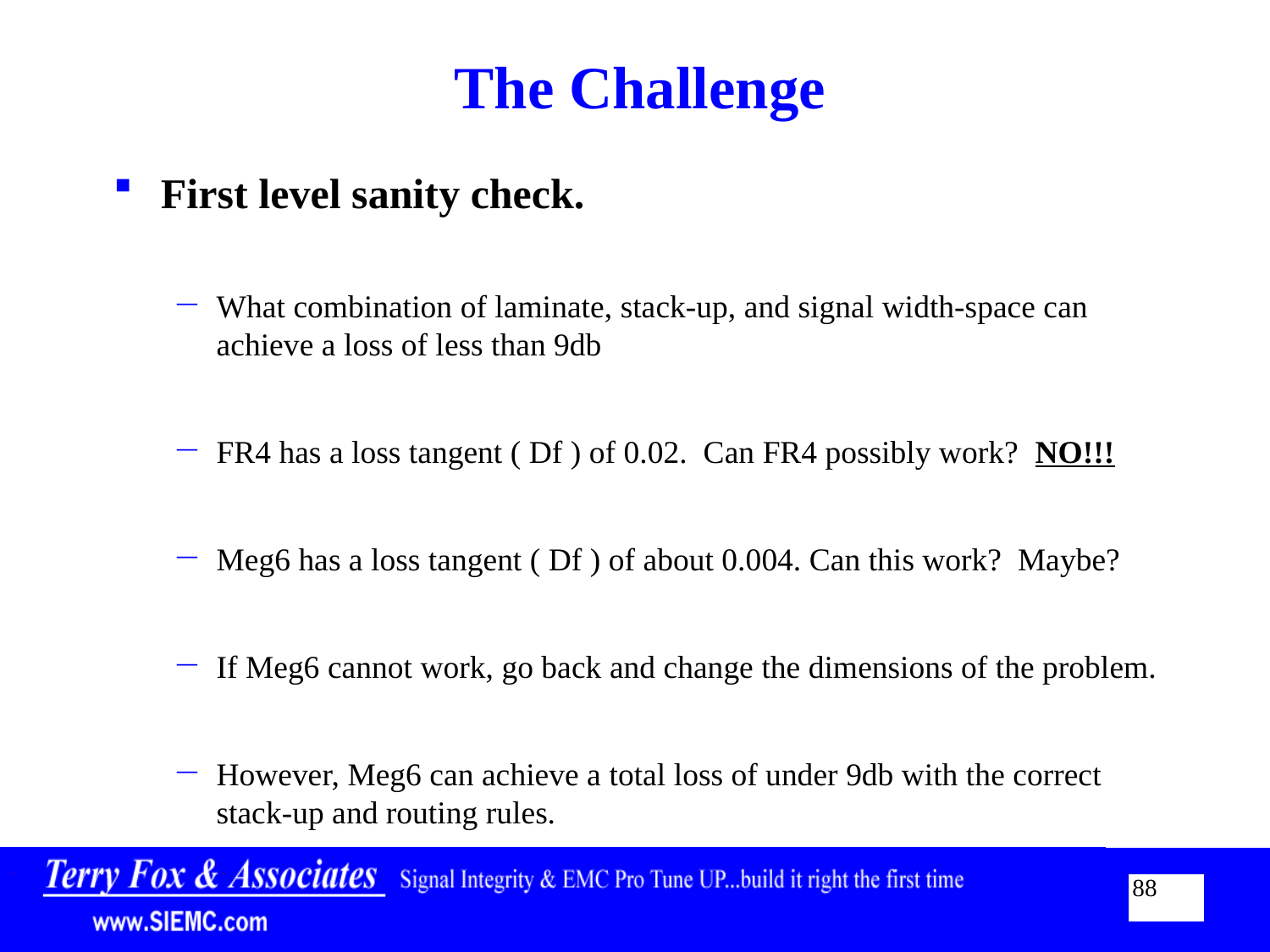

# The Challenge
First level sanity check.

What combination of laminate, stack-up, and signal width-space can achieve a loss of less than 9db

FR4 has a loss tangent ( Df ) of 0.02.  Can FR4 possibly work?  NO!!!

Meg6 has a loss tangent ( Df ) of about 0.004. Can this work?  Maybe?

If Meg6 cannot work, go back and change the dimensions of the problem.

However, Meg6 can achieve a total loss of under 9db with the correct stack-up and routing rules.
88